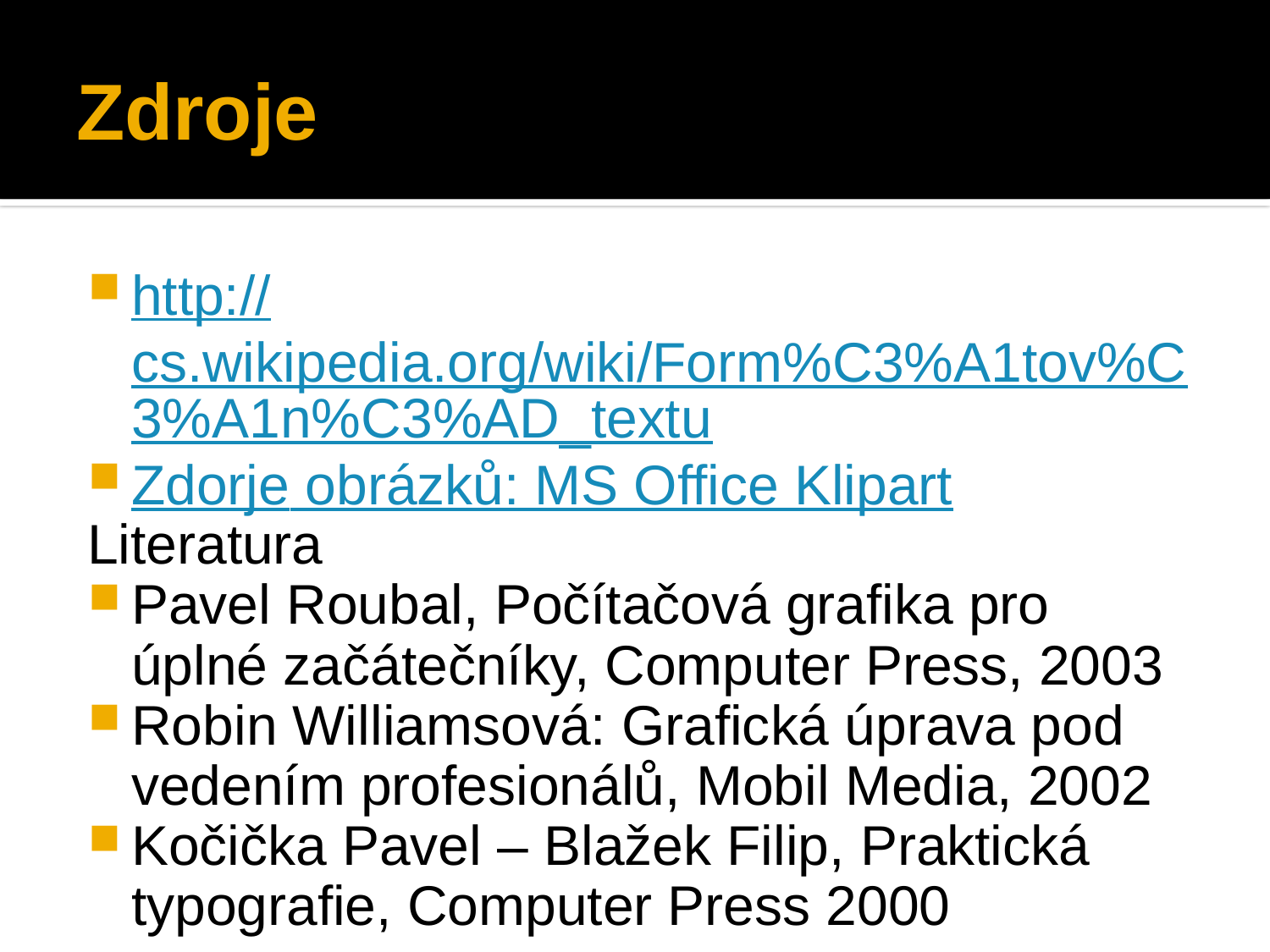

# Zdroje
http://cs.wikipedia.org/wiki/Form%C3%A1tov%C3%A1n%C3%AD_textu
Zdorje obrázků: MS Office Klipart
Literatura
Pavel Roubal, Počítačová grafika pro úplné začátečníky, Computer Press, 2003
Robin Williamsová: Grafická úprava pod vedením profesionálů, Mobil Media, 2002
Kočička Pavel – Blažek Filip, Praktická typografie, Computer Press 2000